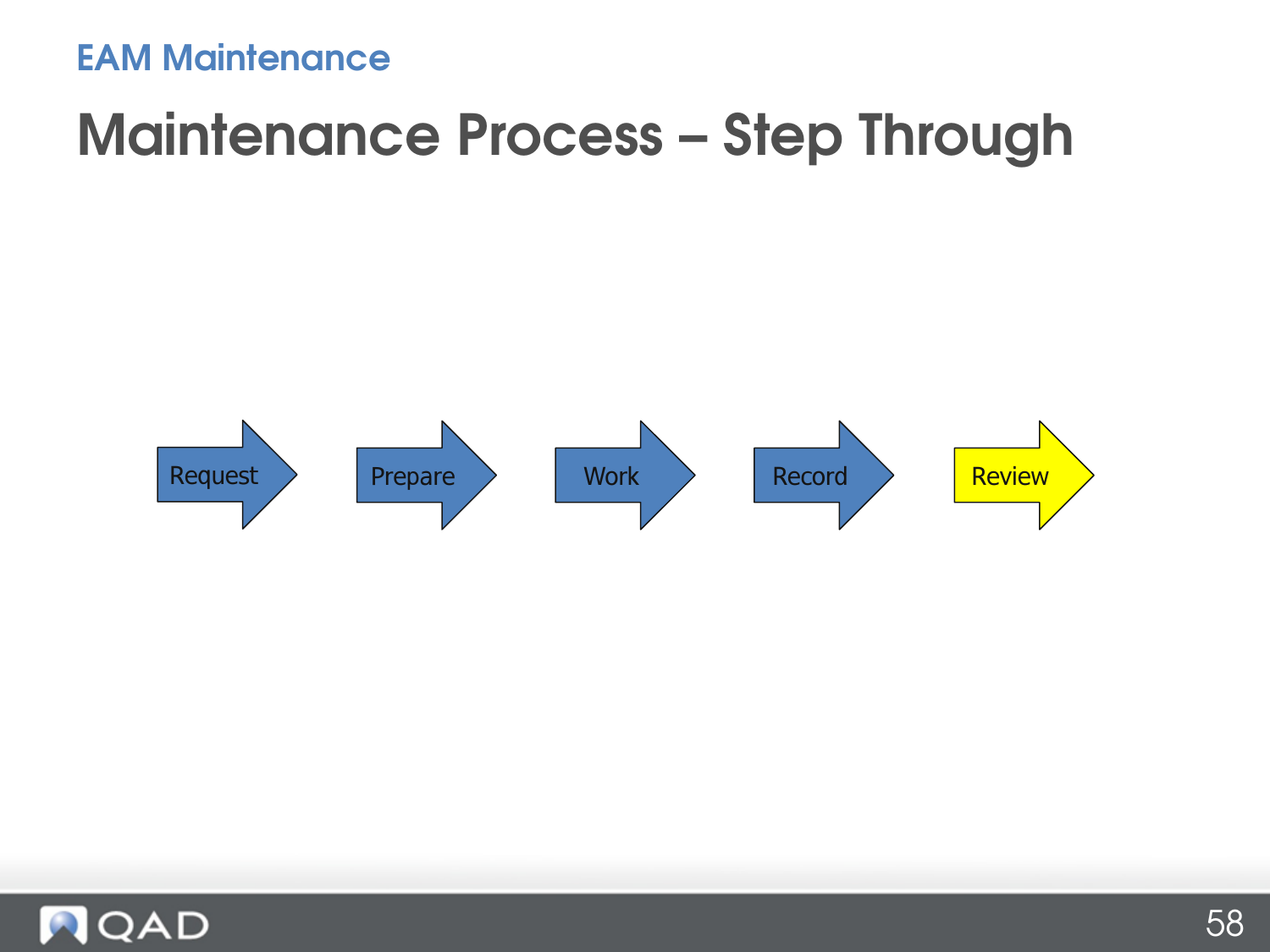

EAM Maintenance
# Maintenance Process – Step Through
Request
Prepare
Work
Record
Review
58